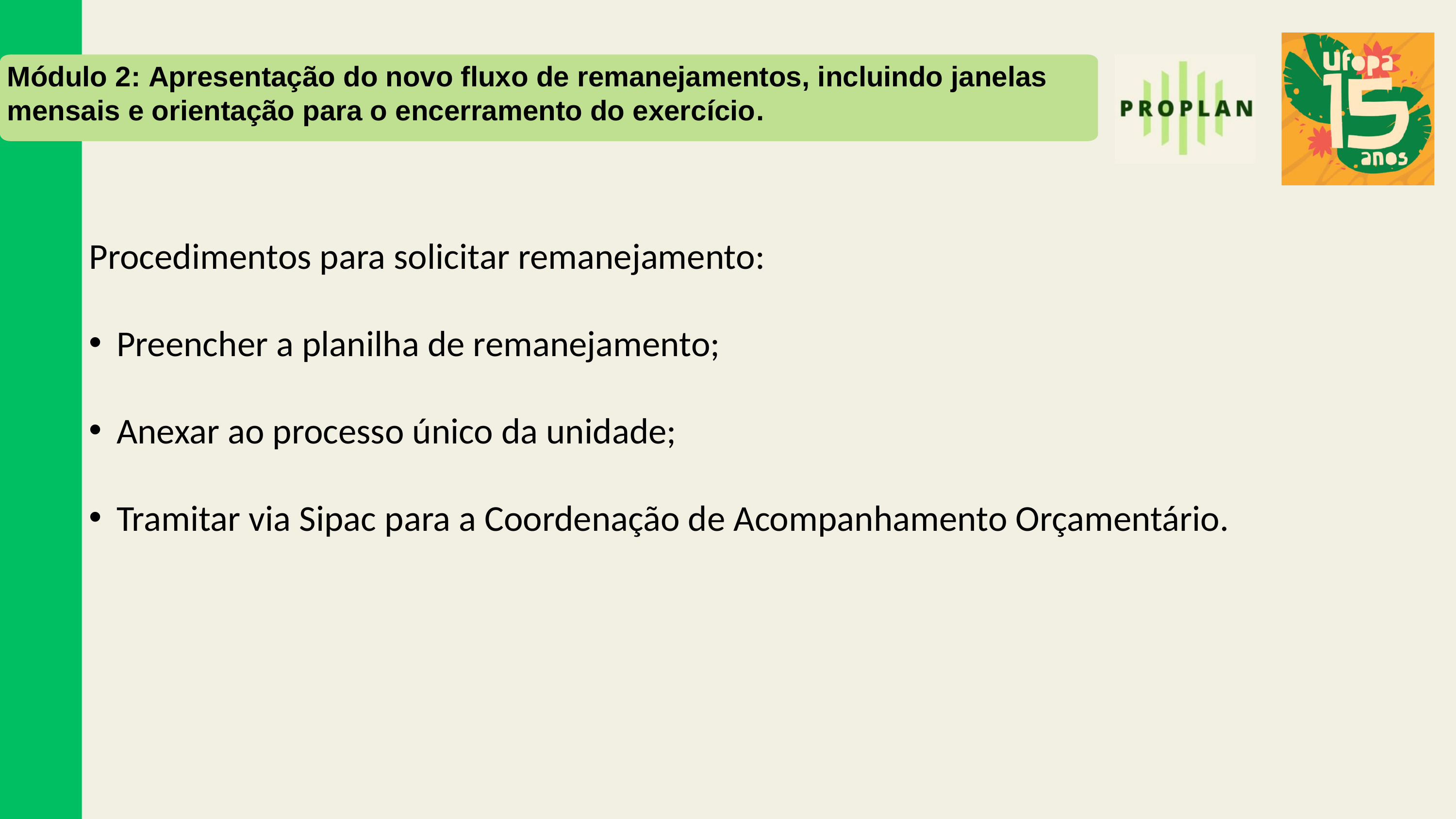

Módulo 2: Apresentação do novo fluxo de remanejamentos, incluindo janelas mensais e orientação para o encerramento do exercício.

Procedimentos para solicitar remanejamento:
Preencher a planilha de remanejamento;
Anexar ao processo único da unidade;
Tramitar via Sipac para a Coordenação de Acompanhamento Orçamentário.